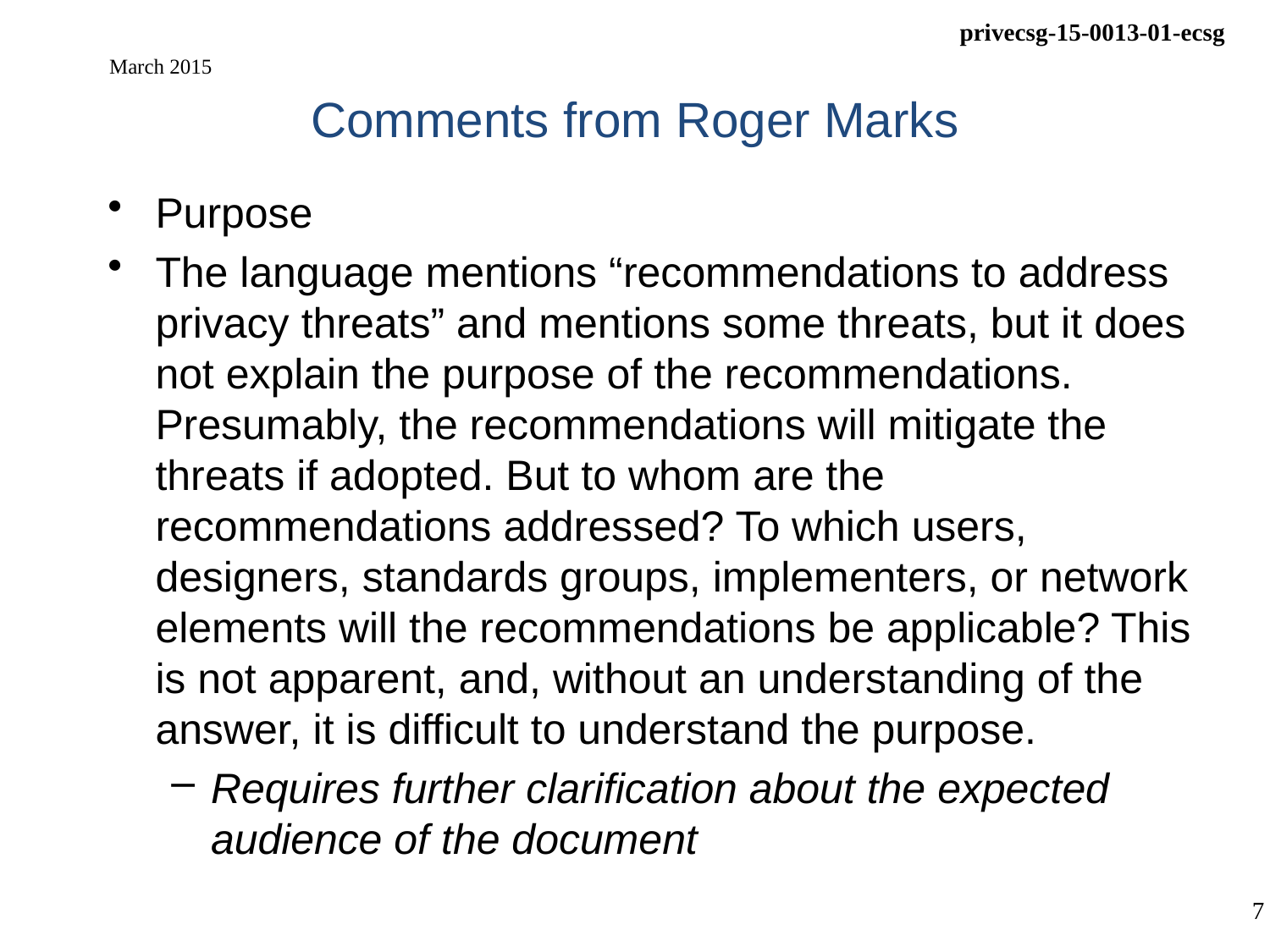

# Comments from Roger Marks
March 2015
Purpose
The language mentions “recommendations to address privacy threats” and mentions some threats, but it does not explain the purpose of the recommendations. Presumably, the recommendations will mitigate the threats if adopted. But to whom are the recommendations addressed? To which users, designers, standards groups, implementers, or network elements will the recommendations be applicable? This is not apparent, and, without an understanding of the answer, it is difficult to understand the purpose.
Requires further clarification about the expected audience of the document